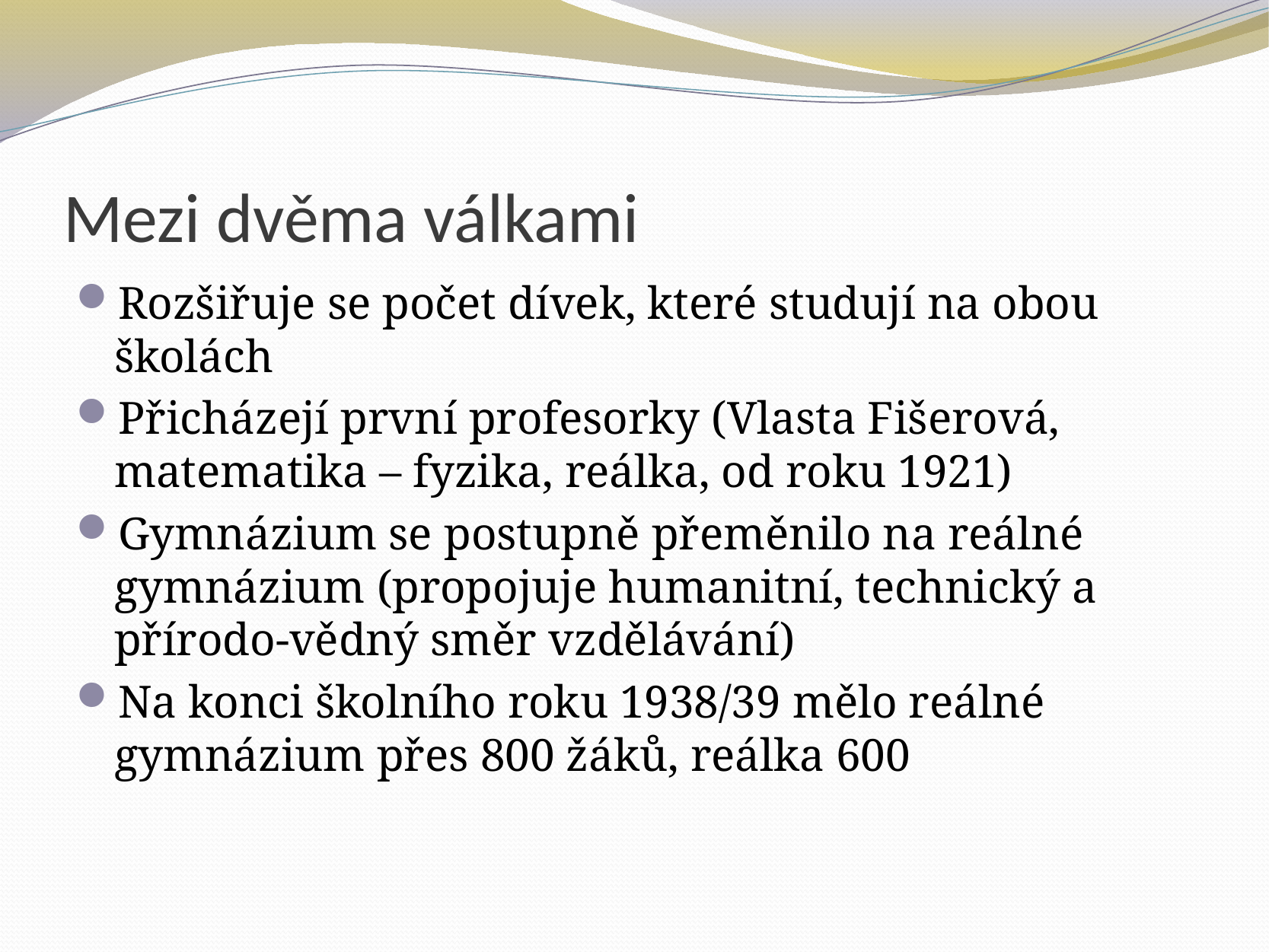

# Mezi dvěma válkami
Rozšiřuje se počet dívek, které studují na obou školách
Přicházejí první profesorky (Vlasta Fišerová, matematika – fyzika, reálka, od roku 1921)
Gymnázium se postupně přeměnilo na reálné gymnázium (propojuje humanitní, technický a přírodo-vědný směr vzdělávání)
Na konci školního roku 1938/39 mělo reálné gymnázium přes 800 žáků, reálka 600